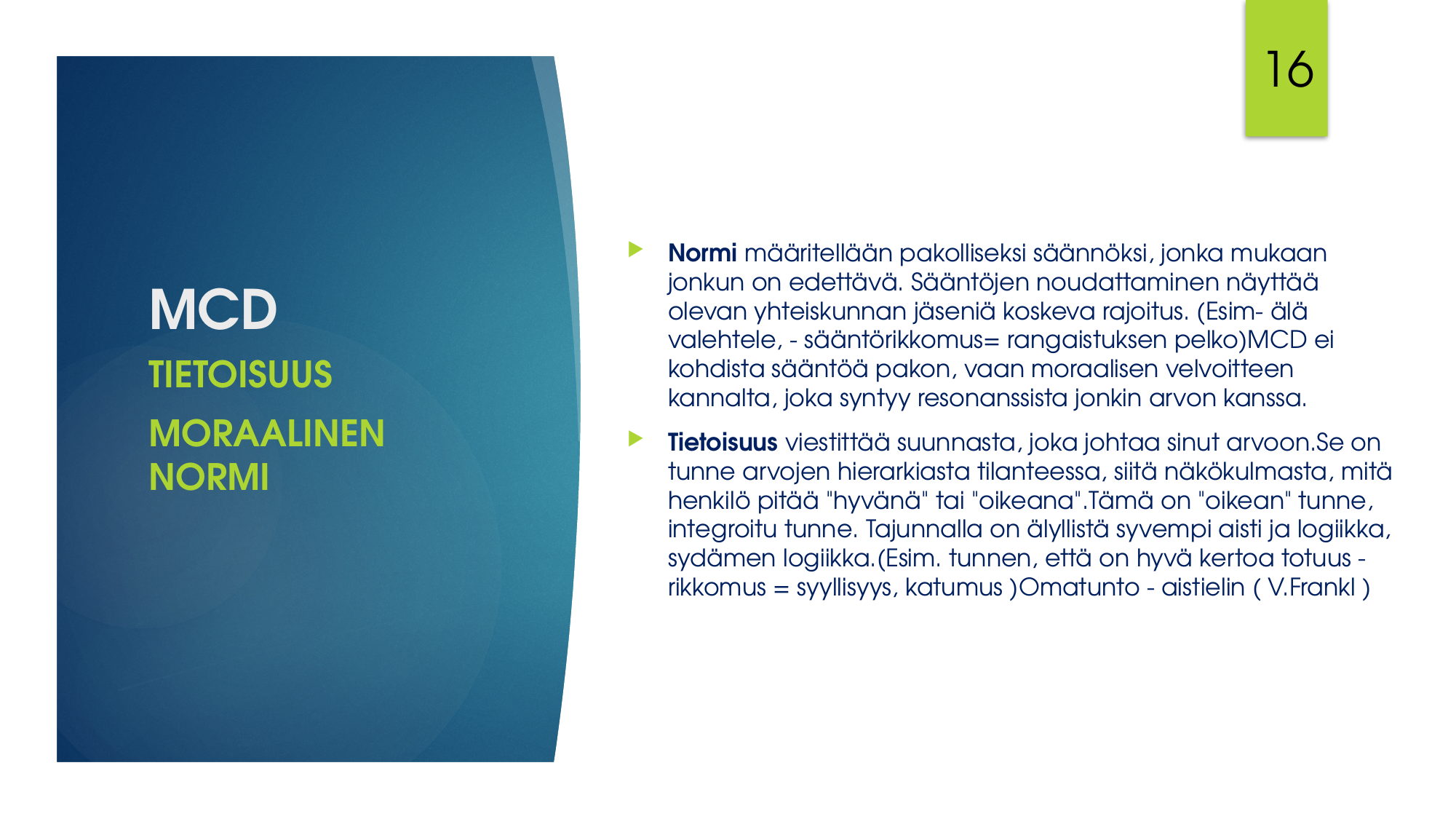

16
Normi määritellään pakolliseksi säännöksi, jonka mukaan jonkun on edettävä. Sääntöjen noudattaminen näyttää olevan yhteiskunnan jäseniä koskeva rajoitus. (Esim- älä valehtele, - sääntörikkomus= rangaistuksen pelko)MCD ei kohdista sääntöä pakon, vaan moraalisen velvoitteen kannalta, joka syntyy resonanssista jonkin arvon kanssa.
Tietoisuus viestittää suunnasta, joka johtaa sinut arvoon.Se on tunne arvojen hierarkiasta tilanteessa, siitä näkökulmasta, mitä henkilö pitää "hyvänä" tai "oikeana".Tämä on "oikean" tunne, integroitu tunne. Tajunnalla on älyllistä syvempi aisti ja logiikka, sydämen logiikka.(Esim. tunnen, että on hyvä kertoa totuus - rikkomus = syyllisyys, katumus )Omatunto - aistielin ( V.Frankl )
# MCD
TIETOISUUS
MORAALINEN NORMI